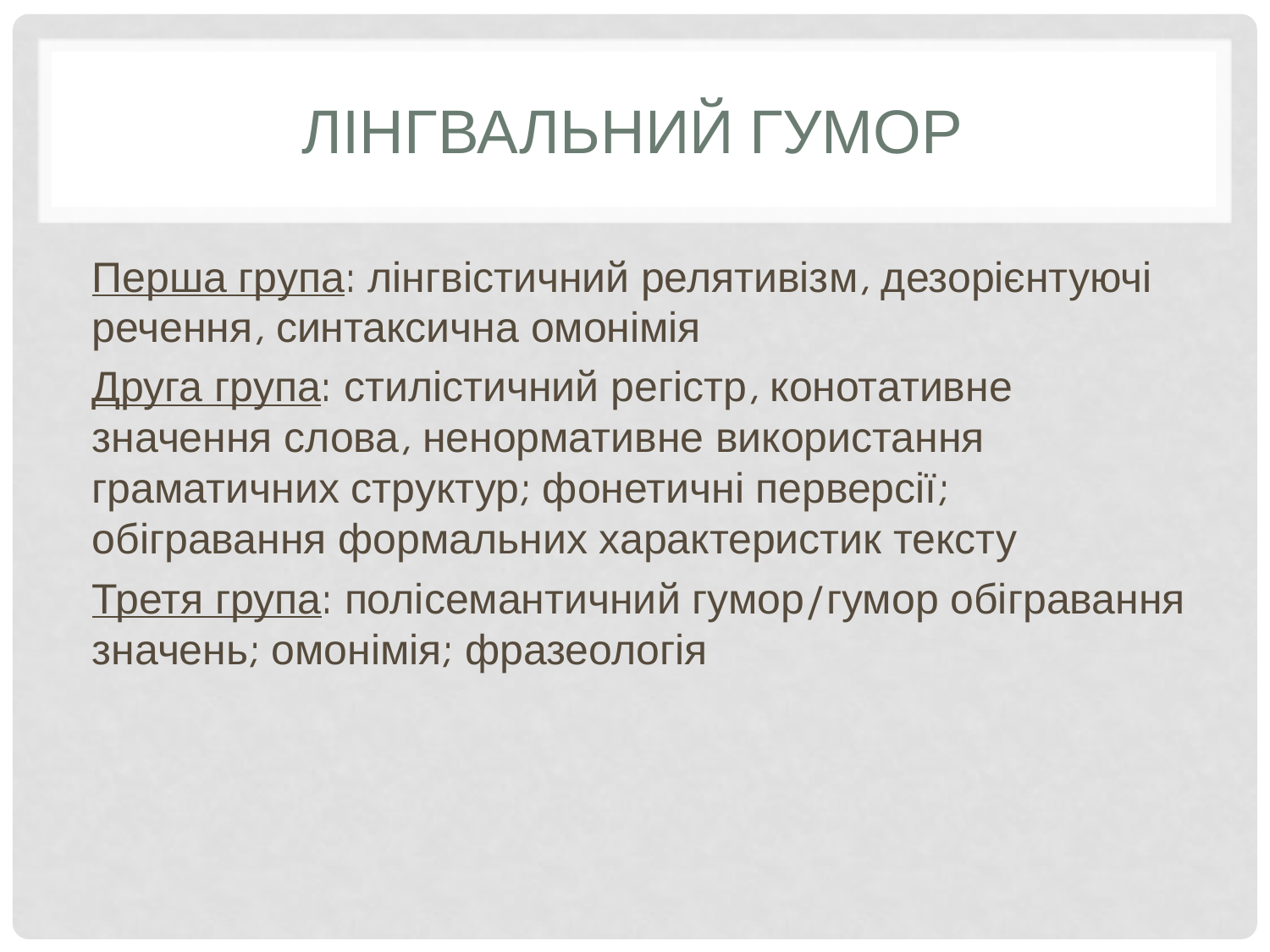

# Лінгвальний гумор
Перша група: лінгвістичний релятивізм, дезорієнтуючі речення, синтаксична омонімія
Друга група: стилістичний регістр, конотативне значення слова, ненормативне використання граматичних структур; фонетичні перверсії; обігравання формальних характеристик тексту
Третя група: полісемантичний гумор/гумор обігравання значень; омонімія; фразеологія